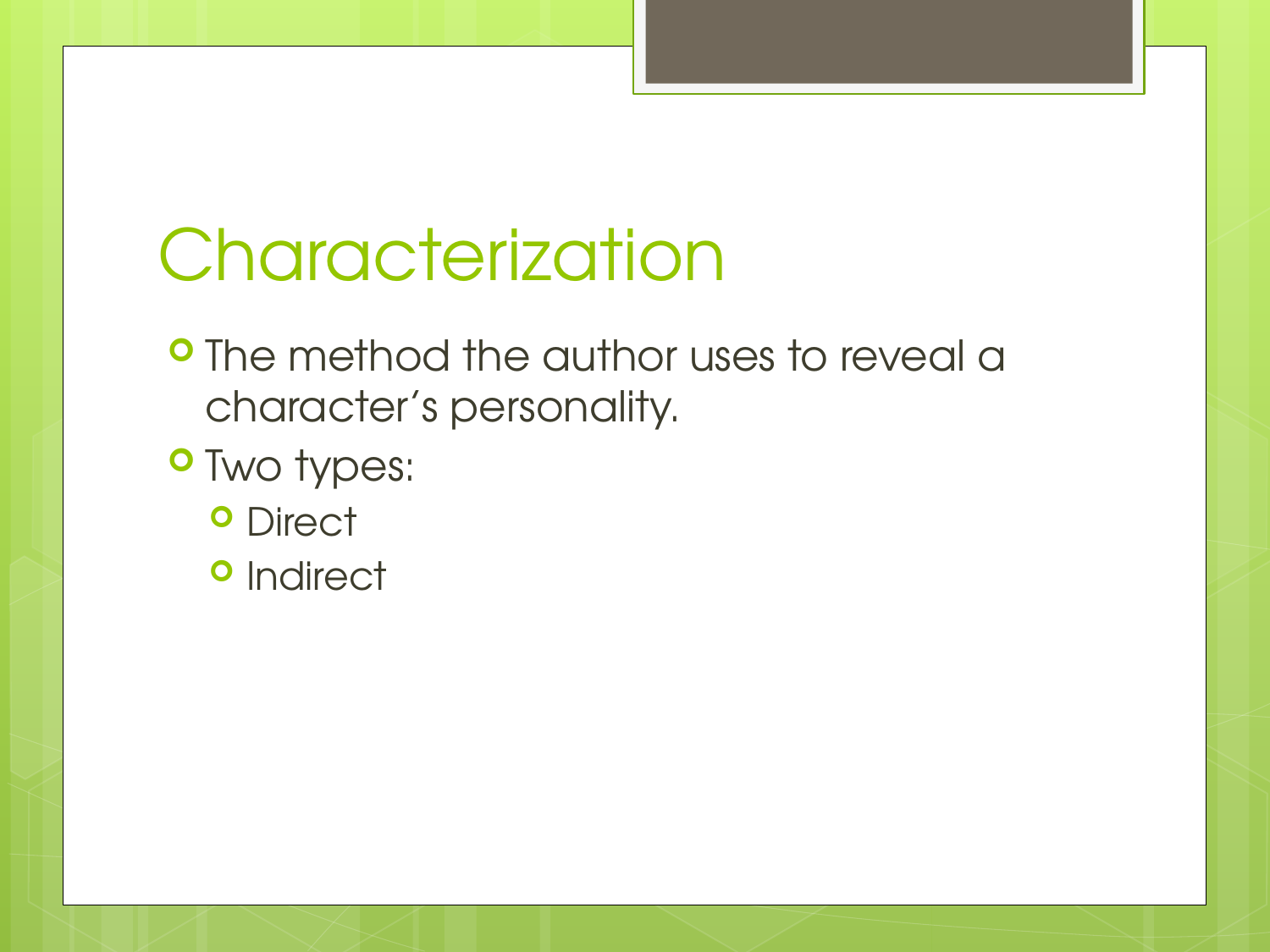

# Characterization
The method the author uses to reveal a character’s personality.
Two types:
Direct
Indirect